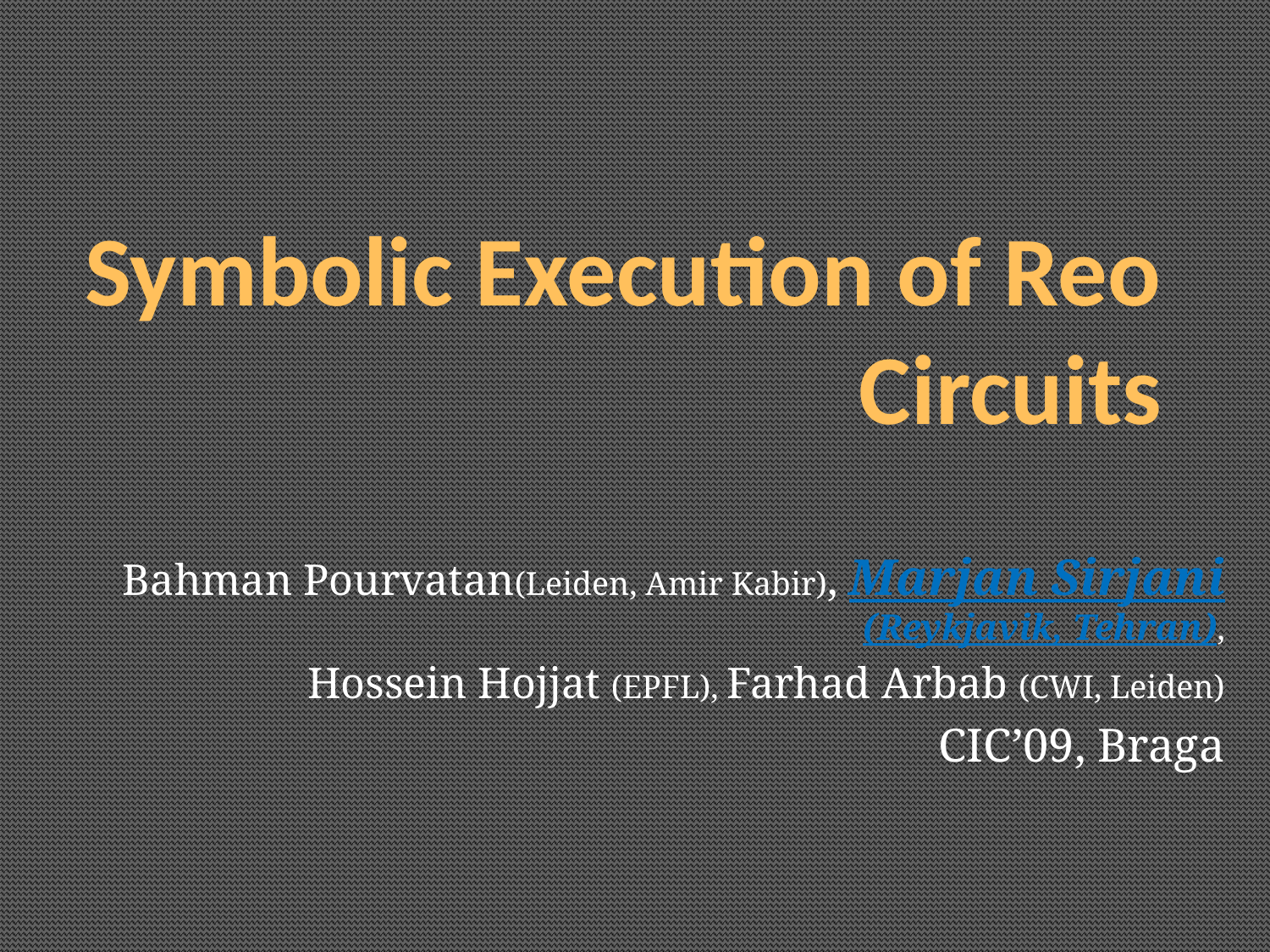

# Symbolic Execution of Reo Circuits
Bahman Pourvatan(Leiden, Amir Kabir), Marjan Sirjani (Reykjavik, Tehran),
 Hossein Hojjat (EPFL), Farhad Arbab (CWI, Leiden)
CIC’09, Braga